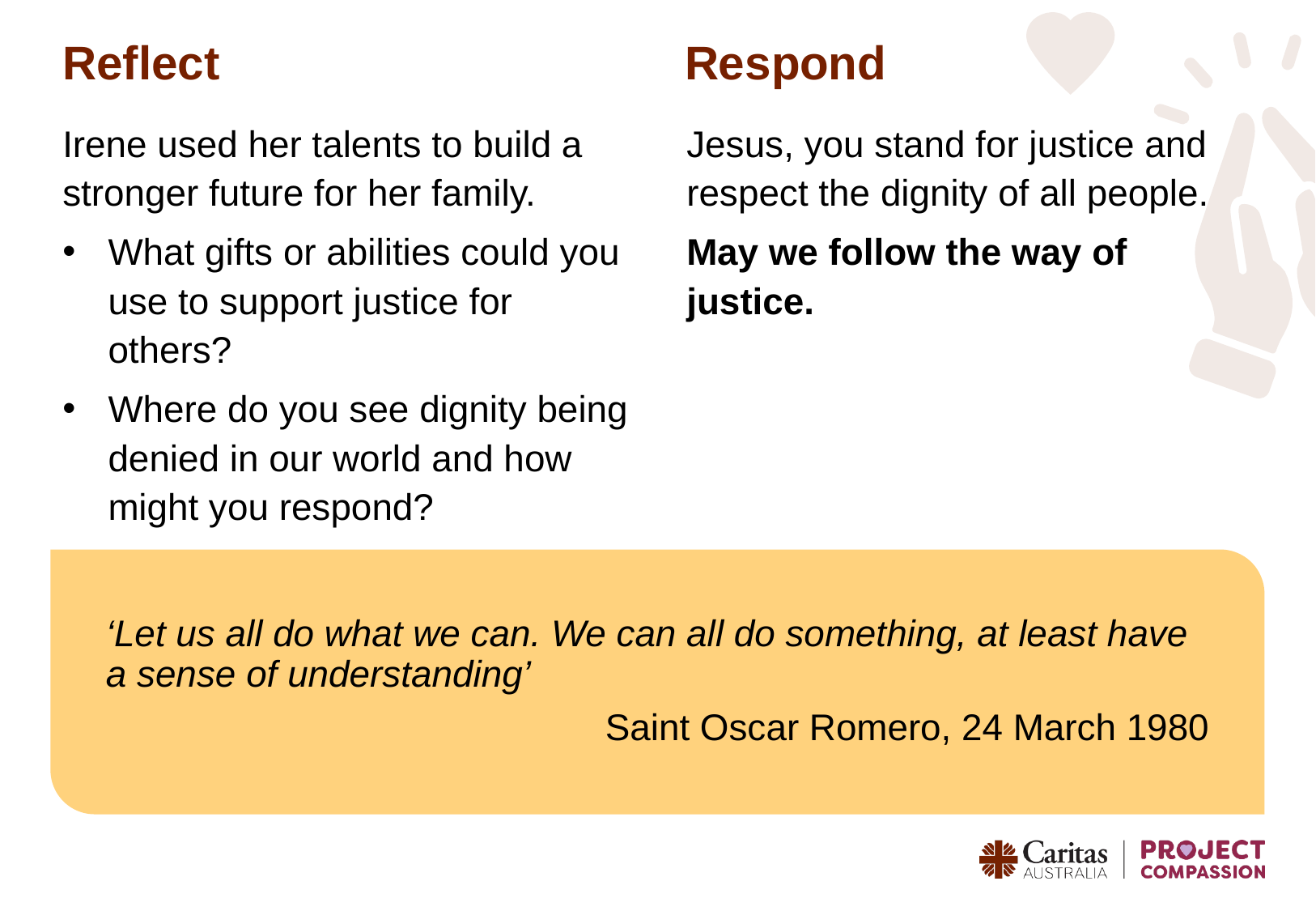

Reflect
Respond
Jesus, you stand for justice and respect the dignity of all people.
May we follow the way of justice.

Irene used her talents to build a stronger future for her family.
What gifts or abilities could you use to support justice for others?
Where do you see dignity being denied in our world and how might you respond?

‘Let us all do what we can. We can all do something, at least have a sense of understanding’
Saint Oscar Romero, 24 March 1980